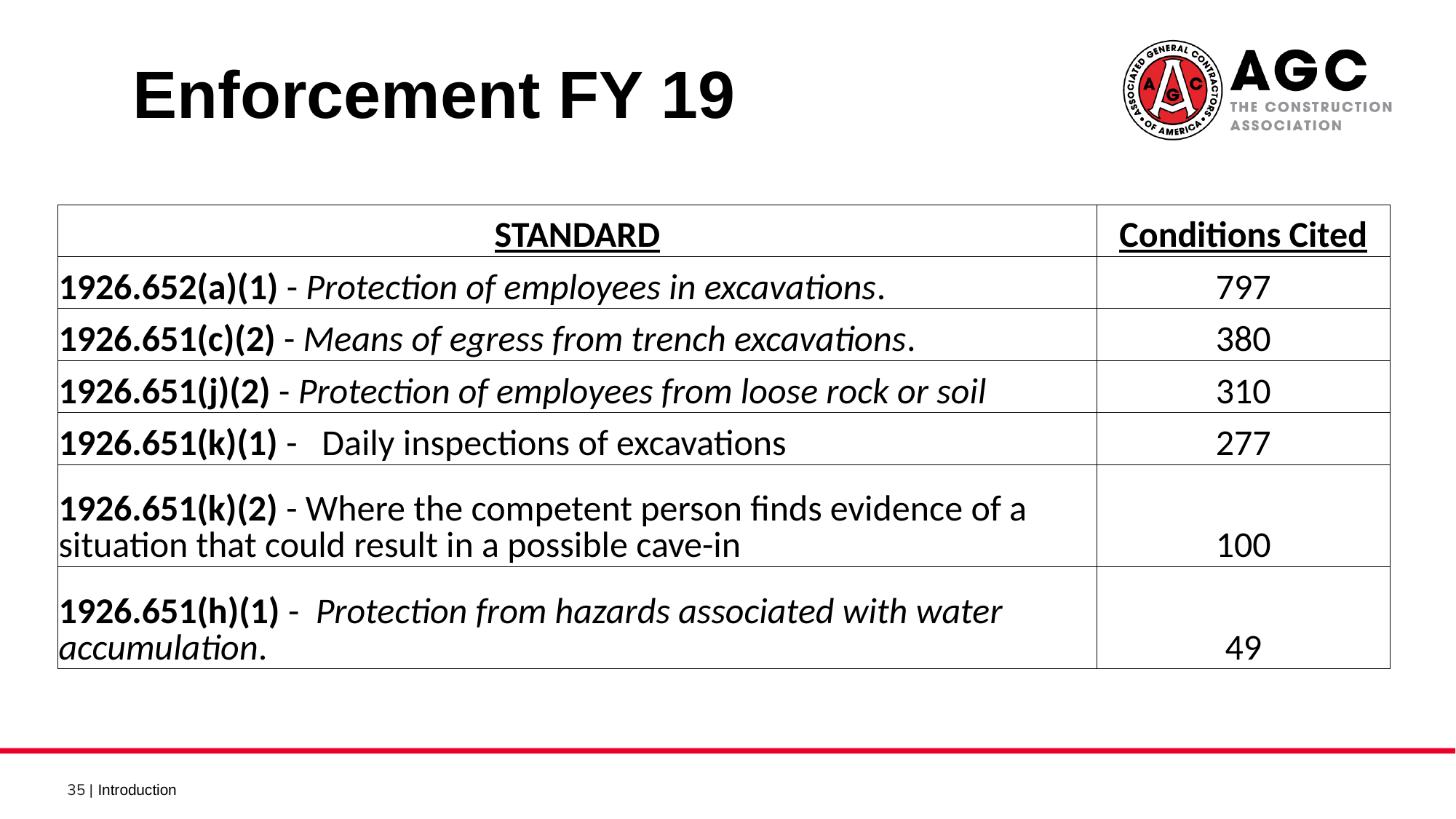

Enforcement FY 19
| STANDARD | Conditions Cited |
| --- | --- |
| 1926.652(a)(1) - Protection of employees in excavations. | 797 |
| 1926.651(c)(2) - Means of egress from trench excavations. | 380 |
| 1926.651(j)(2) - Protection of employees from loose rock or soil | 310 |
| 1926.651(k)(1) - Daily inspections of excavations | 277 |
| 1926.651(k)(2) - Where the competent person finds evidence of a situation that could result in a possible cave-in | 100 |
| 1926.651(h)(1) - Protection from hazards associated with water accumulation. | 49 |
Introduction